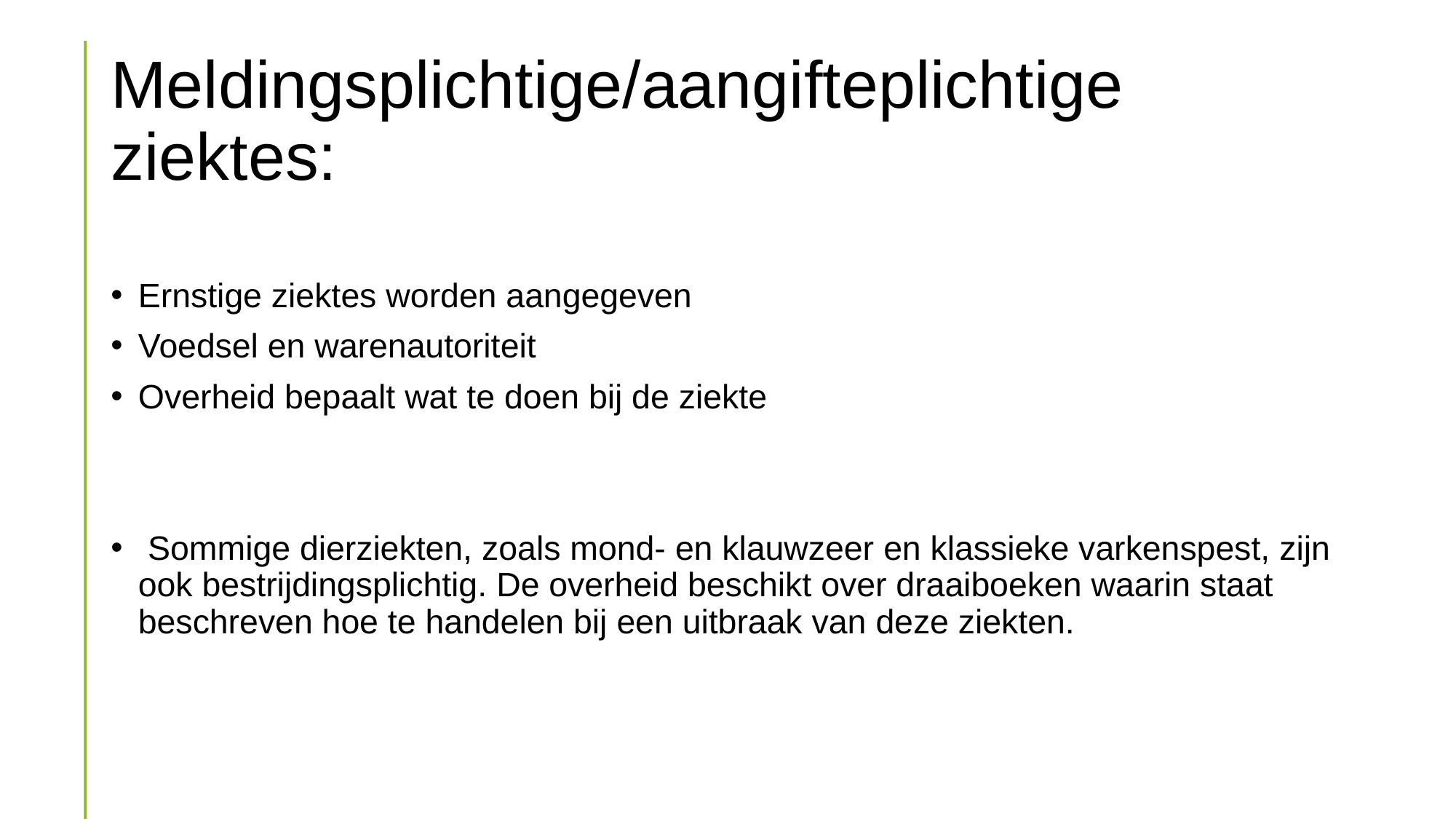

# Meldingsplichtige/aangifteplichtige ziektes:

Ernstige ziektes worden aangegeven
Voedsel en warenautoriteit
Overheid bepaalt wat te doen bij de ziekte

 Sommige dierziekten, zoals mond- en klauwzeer en klassieke varkenspest, zijn ook bestrijdingsplichtig. De overheid beschikt over draaiboeken waarin staat beschreven hoe te handelen bij een uitbraak van deze ziekten.